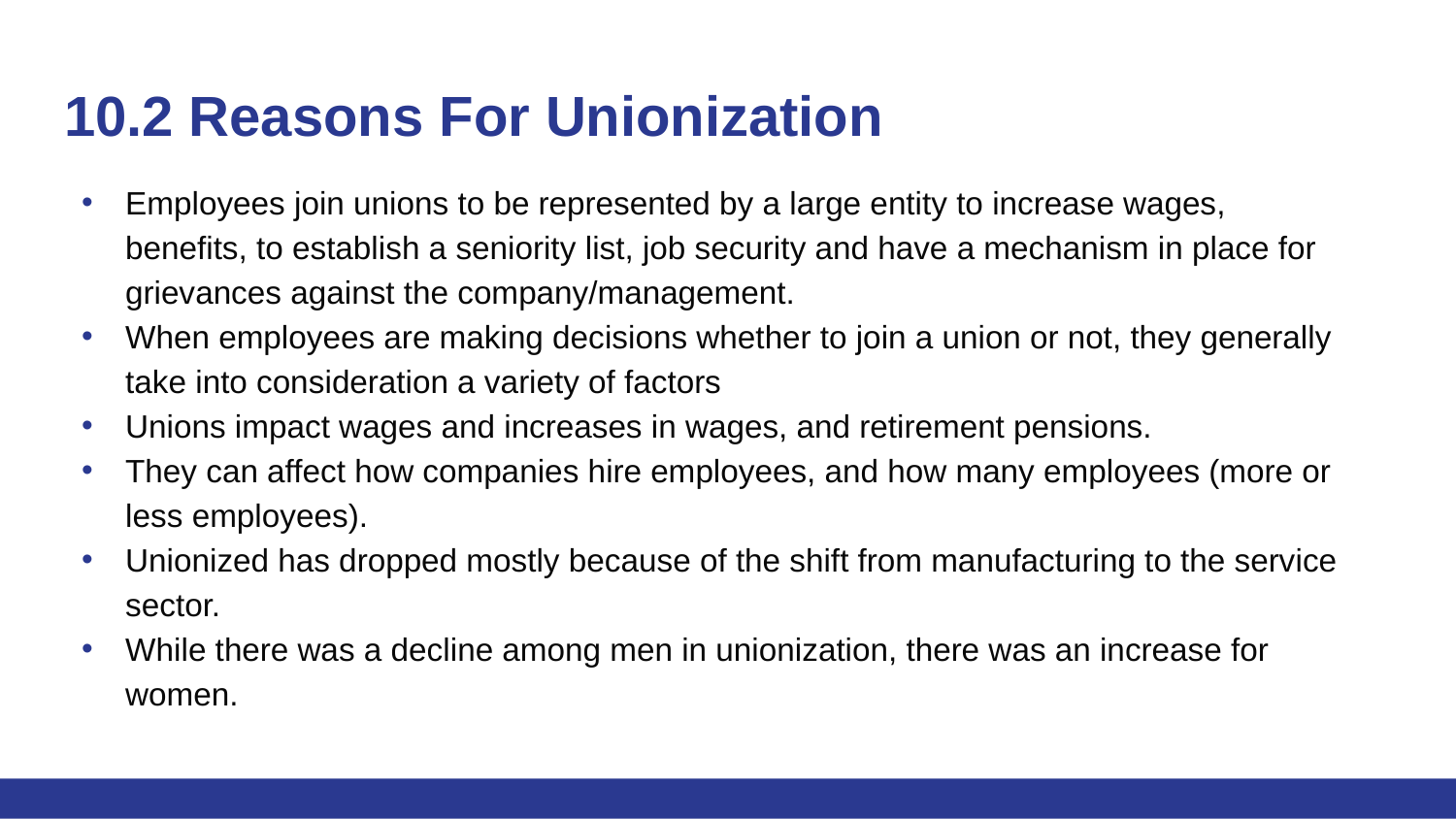

# 10.2 Reasons For Unionization
Employees join unions to be represented by a large entity to increase wages, benefits, to establish a seniority list, job security and have a mechanism in place for grievances against the company/management.
When employees are making decisions whether to join a union or not, they generally take into consideration a variety of factors
Unions impact wages and increases in wages, and retirement pensions.
They can affect how companies hire employees, and how many employees (more or less employees).
Unionized has dropped mostly because of the shift from manufacturing to the service sector.
While there was a decline among men in unionization, there was an increase for women.